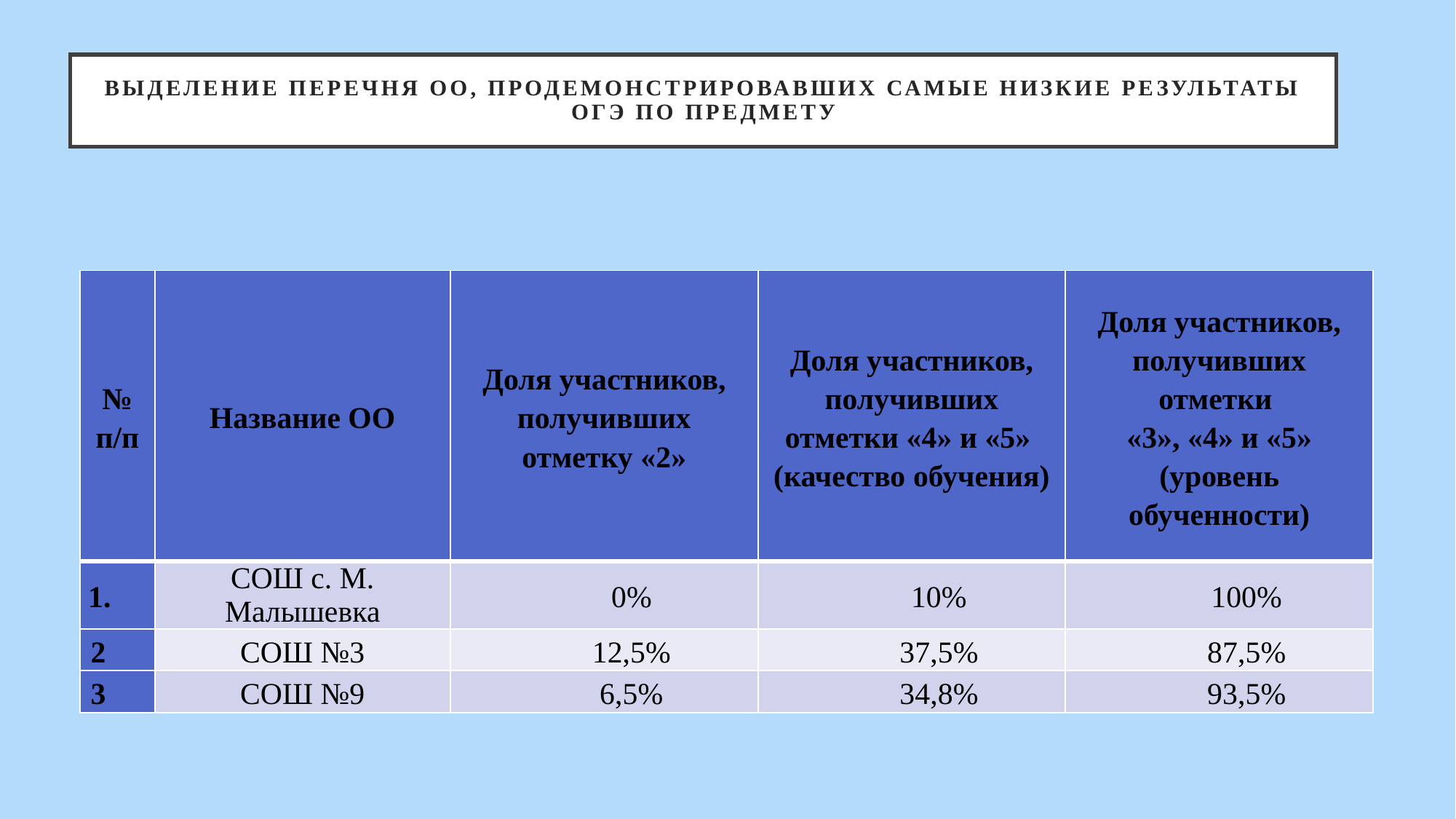

# Выделение перечня ОО, продемонстрировавших самые низкие результаты ОГЭ по предмету
| № п/п | Название ОО | Доля участников, получивших отметку «2» | Доля участников, получивших отметки «4» и «5» (качество обучения) | Доля участников, получивших отметки «3», «4» и «5» (уровень обученности) |
| --- | --- | --- | --- | --- |
| 1. | СОШ с. М. Малышевка | 0% | 10% | 100% |
| 2 | СОШ №3 | 12,5% | 37,5% | 87,5% |
| 3 | СОШ №9 | 6,5% | 34,8% | 93,5% |